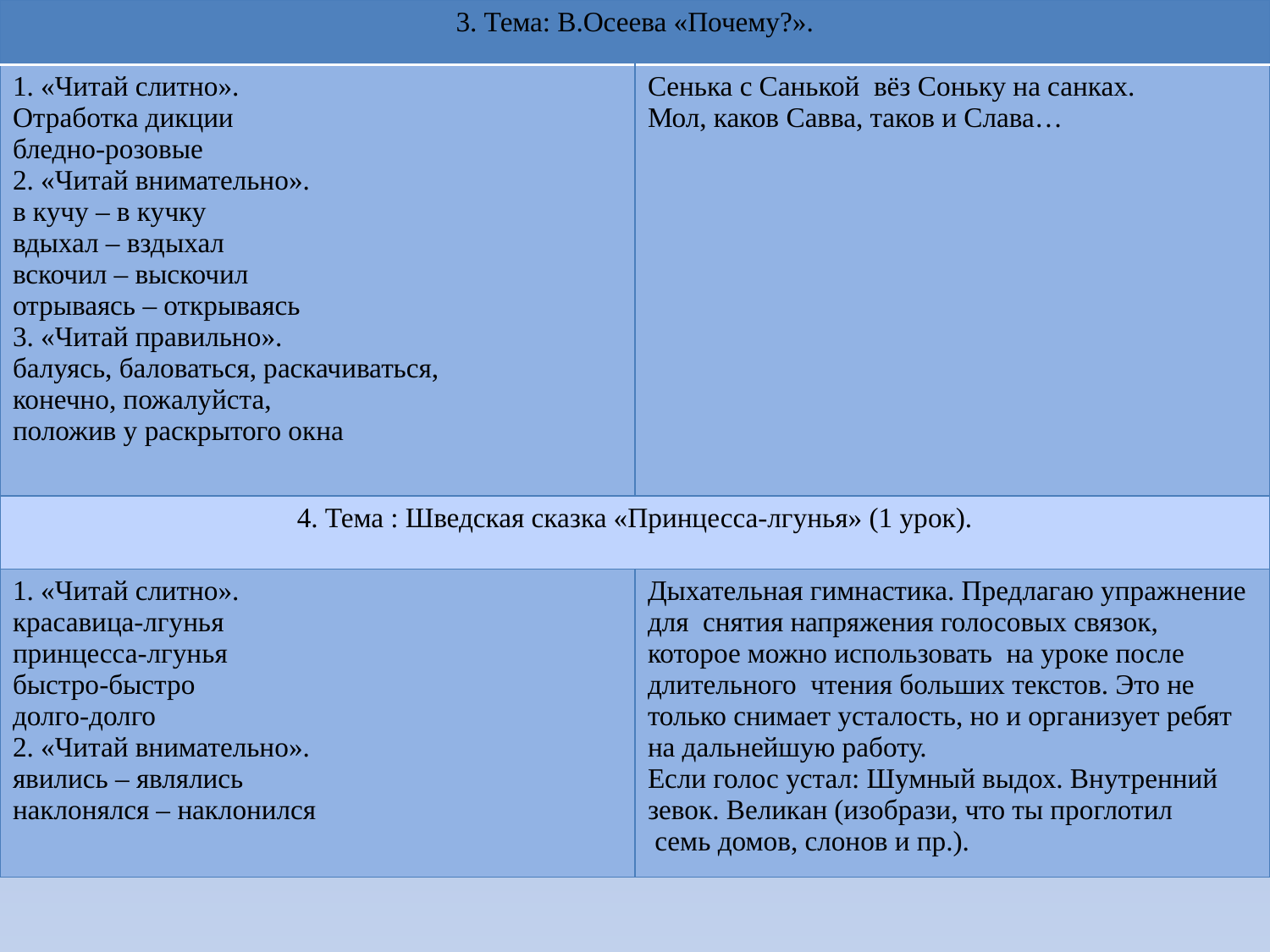

| 3. Тема: В.Осеева «Почему?». |  |
| --- | --- |
| 1. «Читай слитно». Отработка дикции бледно-розовые 2. «Читай внимательно». в кучу – в кучку вдыхал – вздыхал вскочил – выскочил отрываясь – открываясь 3. «Читай правильно». балуясь, баловаться, раскачиваться, конечно, пожалуйста, положив у раскрытого окна | Сенька с Санькой  вёз Соньку на санках. Мол, каков Савва, таков и Слава… |
| 4. Тема : Шведская сказка «Принцесса-лгунья» (1 урок). |  |
| 1. «Читай слитно». красавица-лгунья принцесса-лгунья быстро-быстро долго-долго 2. «Читай внимательно». явились – являлись наклонялся – наклонился | Дыхательная гимнастика. Предлагаю упражнение для снятия напряжения голосовых связок, которое можно использовать на уроке после длительного чтения больших текстов. Это не только снимает усталость, но и организует ребят на дальнейшую работу. Если голос устал: Шумный выдох. Внутренний зевок. Великан (изобрази, что ты проглотил семь домов, слонов и пр.). |
#